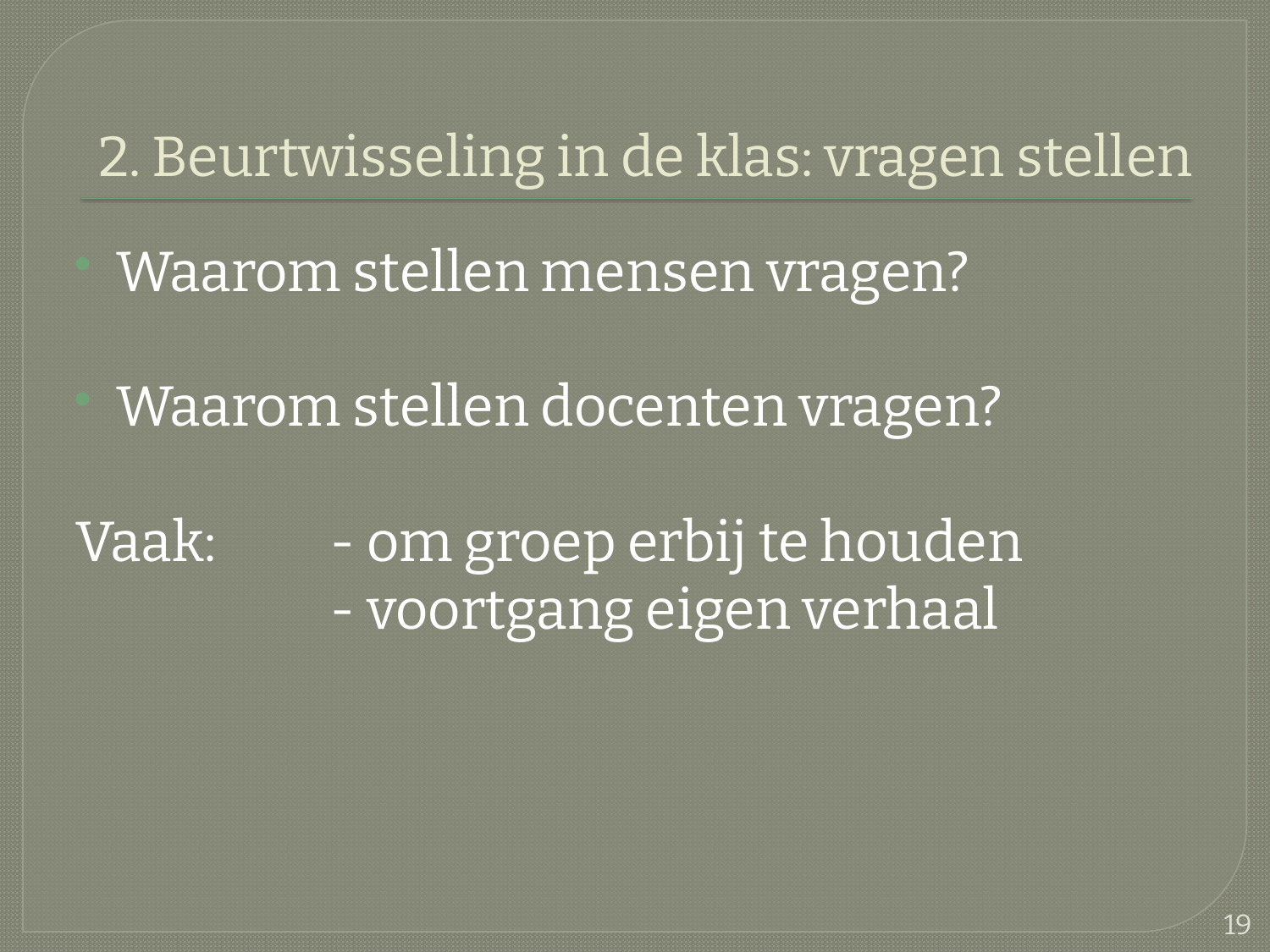

# 2. Beurtwisseling in de klas: vragen stellen
Waarom stellen mensen vragen?

Waarom stellen docenten vragen?

Vaak: 	- om groep erbij te houden
		- voortgang eigen verhaal

19